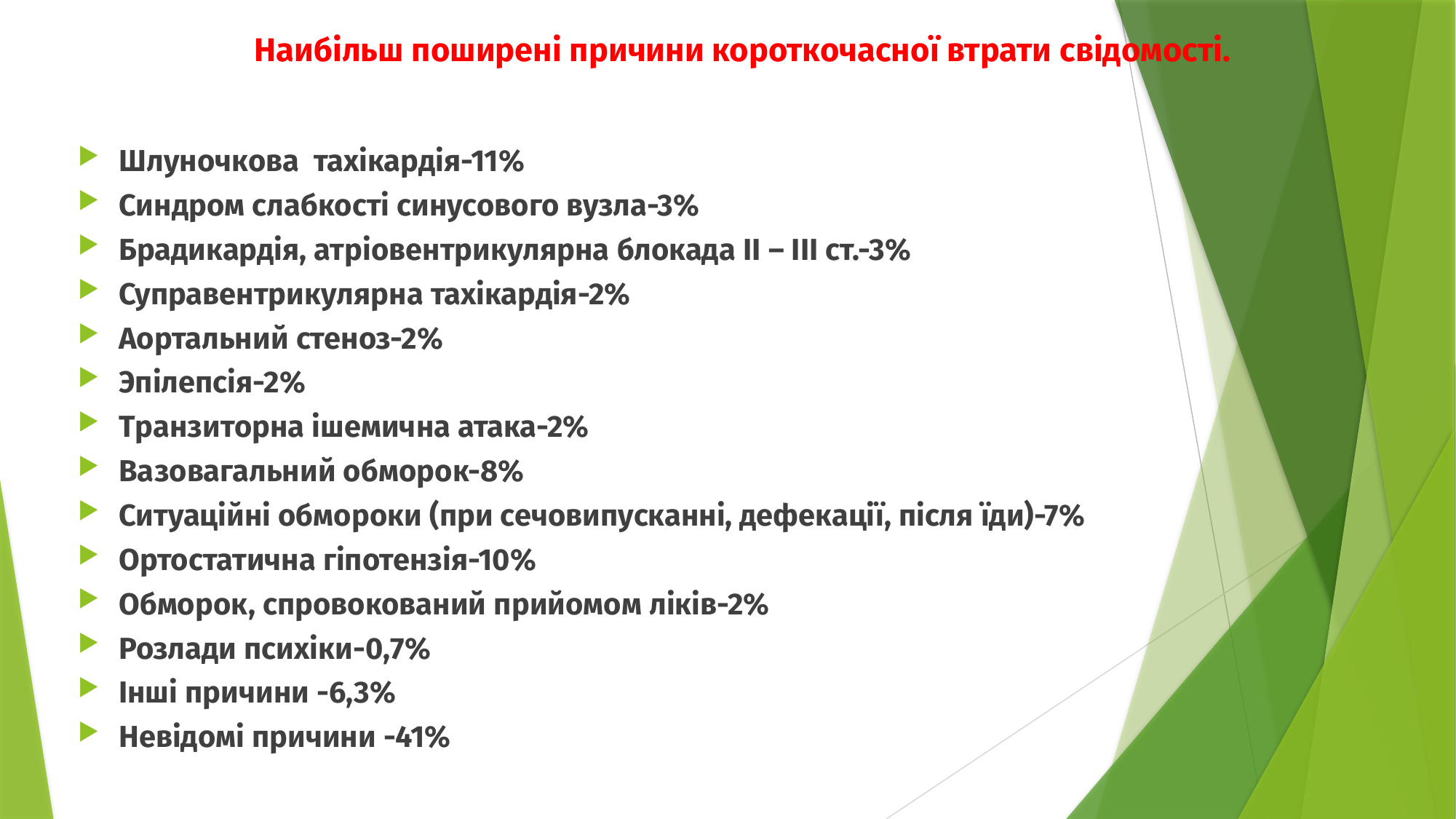

# Наибільш поширені причини короткочасної втрати свідомості.
Шлуночкова  тахікардія-11%
Синдром слабкості синусового вузла-3%
Брадикардія, атріовентрикулярна блокада II – III ст.-3%
Суправентрикулярна тахікардія-2%
Аортальний стеноз-2%
Эпілепсія-2%
Транзиторна ішемична атака-2%
Вазовагальний обморок-8%
Ситуаційні обмороки (при сечовипусканні, дефекації, після їди)-7%
Ортостатична гіпотензія-10%
Обморок, спровокований прийомом ліків-2%
Розлади психіки-0,7%
Інші причини -6,3%
Невідомі причини -41%